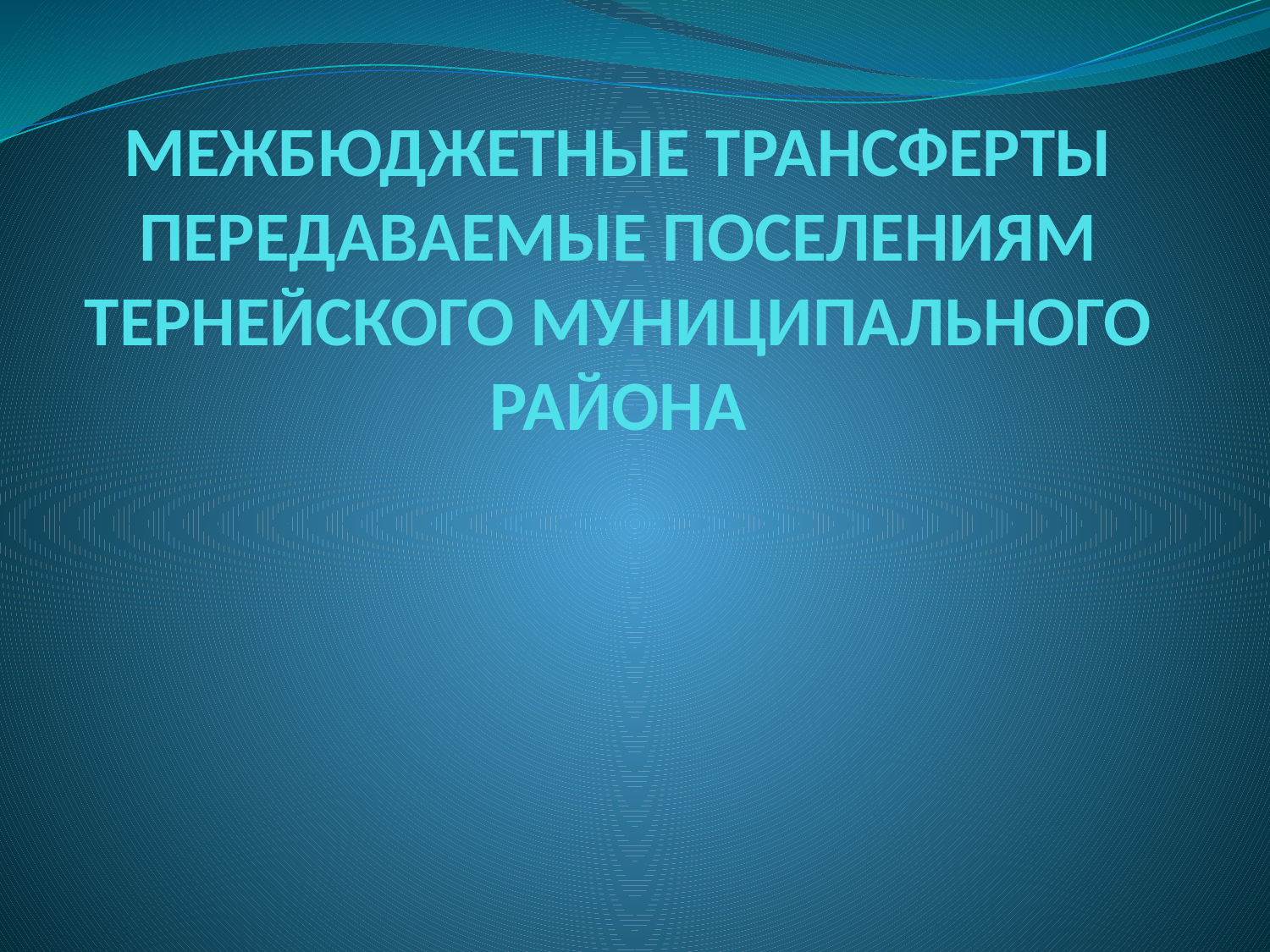

# МЕЖБЮДЖЕТНЫЕ ТРАНСФЕРТЫ ПЕРЕДАВАЕМЫЕ ПОСЕЛЕНИЯМ ТЕРНЕЙСКОГО МУНИЦИПАЛЬНОГО РАЙОНА